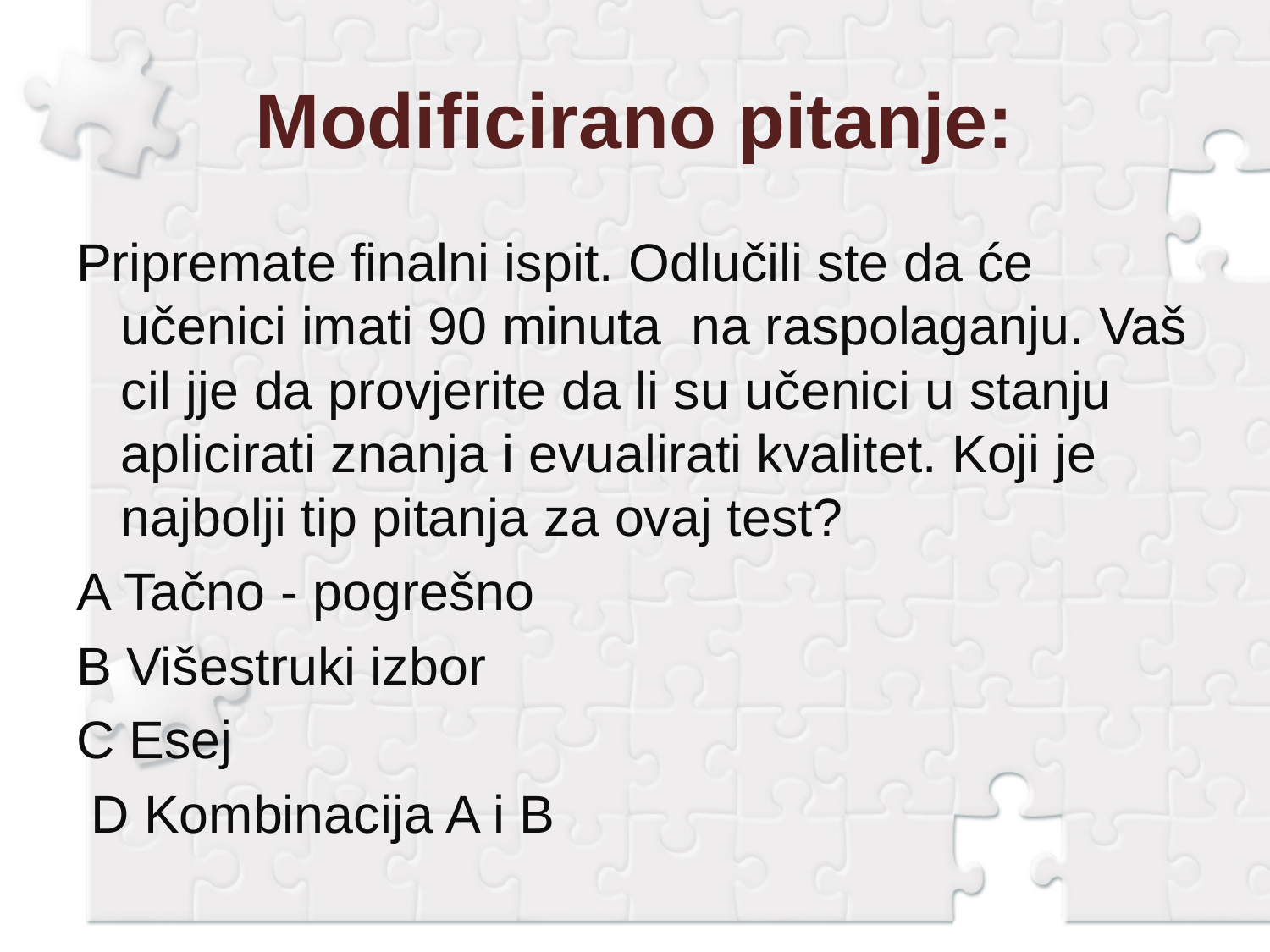

# Modificirano pitanje:
Pripremate finalni ispit. Odlučili ste da će učenici imati 90 minuta  na raspolaganju. Vaš cil jje da provjerite da li su učenici u stanju aplicirati znanja i evualirati kvalitet. Koji je najbolji tip pitanja za ovaj test?
A Tačno - pogrešno
B Višestruki izbor
C Esej
 D Kombinacija A i B